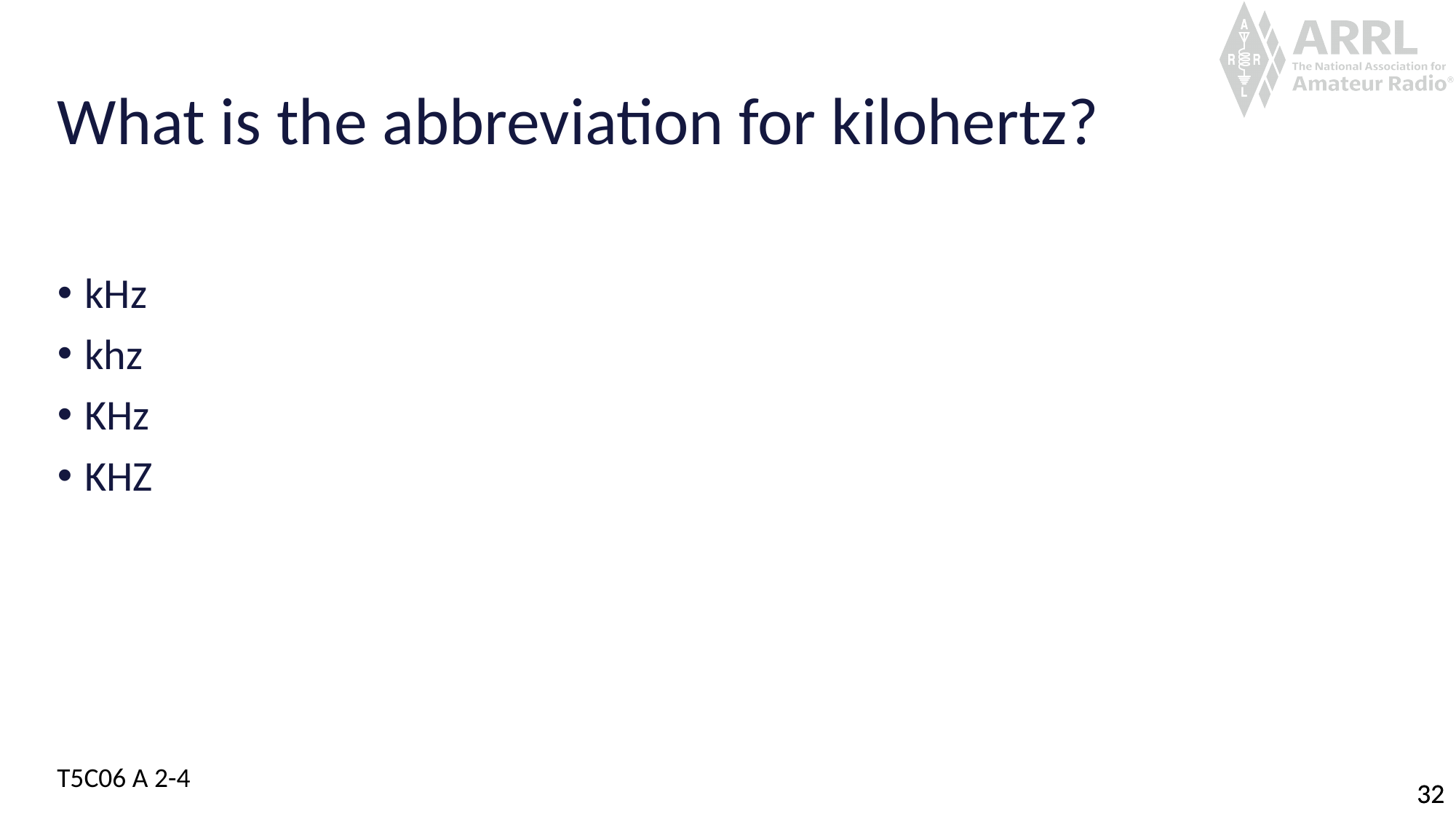

# What is the abbreviation for kilohertz?
kHz
khz
KHz
KHZ
T5C06 A 2-4